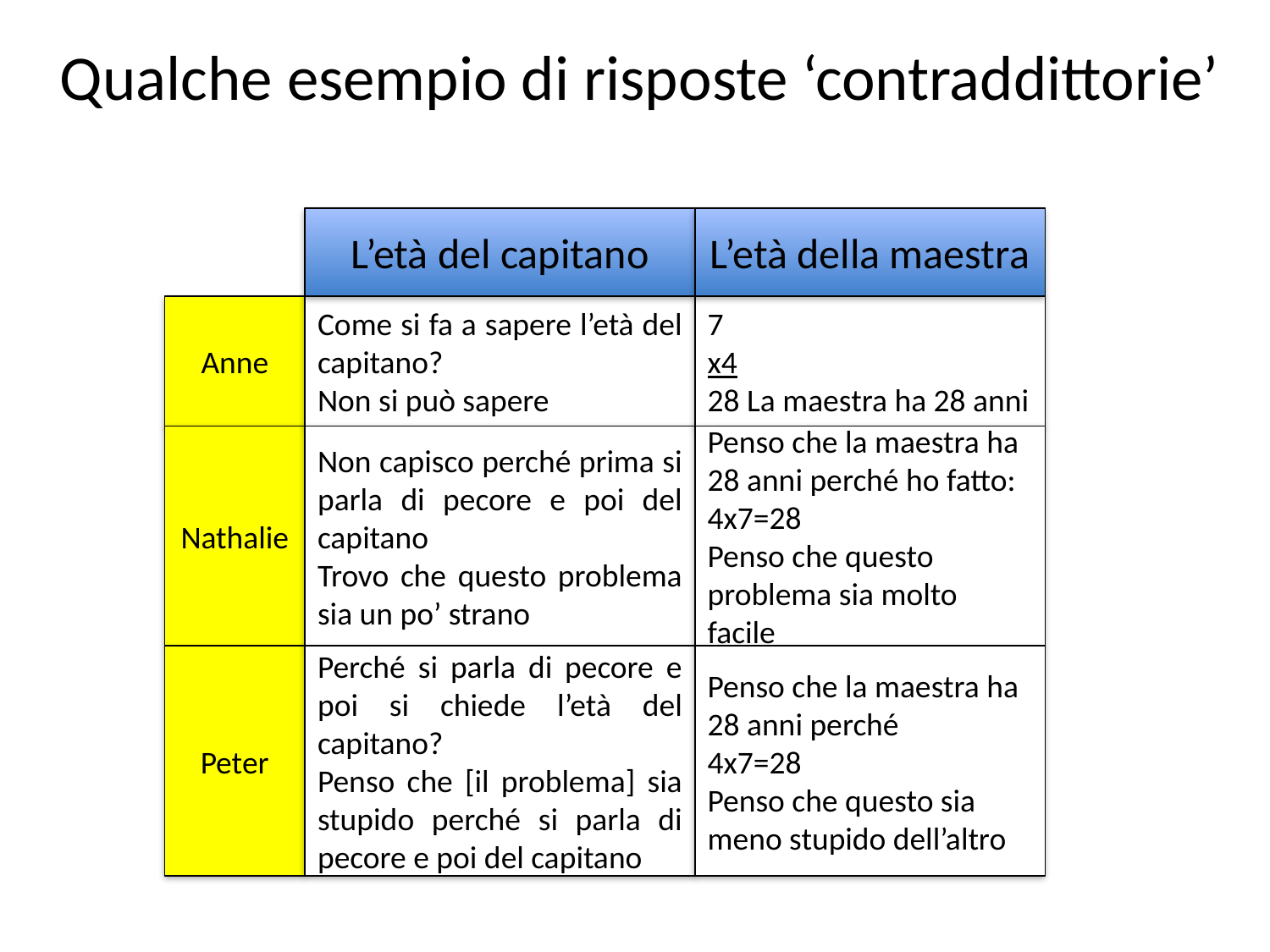

# Qualche esempio di risposte ‘contraddittorie’
L’età del capitano
L’età della maestra
Anne

Come si fa a sapere l’età del capitano?
Non si può sapere

7
x4
28 La maestra ha 28 anni
Nathalie
Non capisco perché prima si parla di pecore e poi del capitano
Trovo che questo problema sia un po’ strano
Penso che la maestra ha 28 anni perché ho fatto:
4x7=28
Penso che questo problema sia molto facile
Peter
Perché si parla di pecore e poi si chiede l’età del capitano?
Penso che [il problema] sia stupido perché si parla di pecore e poi del capitano
Penso che la maestra ha 28 anni perché
4x7=28
Penso che questo sia meno stupido dell’altro